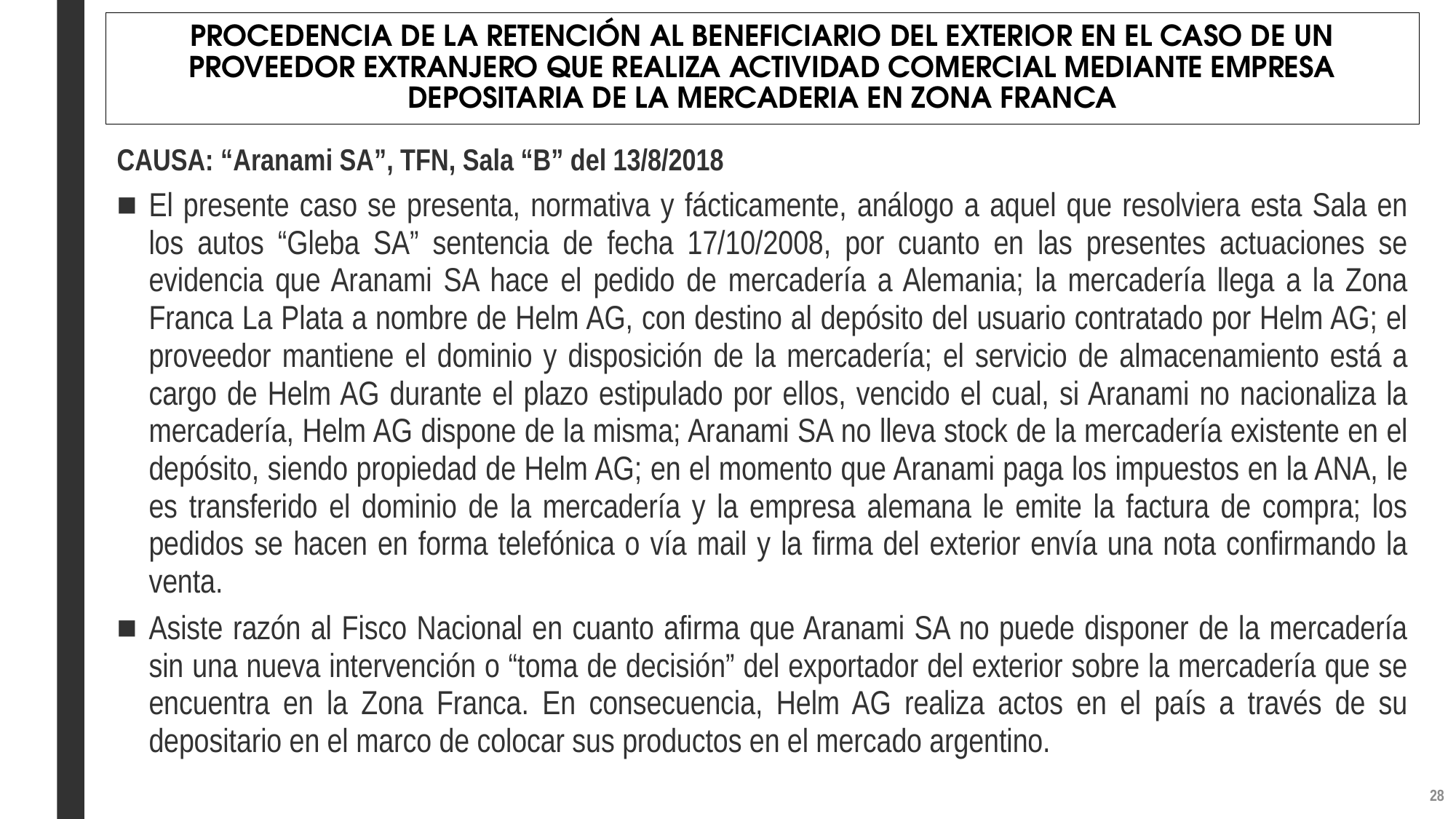

# PROCEDENCIA DE LA RETENCIÓN AL BENEFICIARIO DEL EXTERIOR EN EL CASO DE UN PROVEEDOR EXTRANJERO QUE REALIZA ACTIVIDAD COMERCIAL MEDIANTE EMPRESA DEPOSITARIA DE LA MERCADERIA EN ZONA FRANCA
CAUSA: “Aranami SA”, TFN, Sala “B” del 13/8/2018
El presente caso se presenta, normativa y fácticamente, análogo a aquel que resolviera esta Sala en los autos “Gleba SA” sentencia de fecha 17/10/2008, por cuanto en las presentes actuaciones se evidencia que Aranami SA hace el pedido de mercadería a Alemania; la mercadería llega a la Zona Franca La Plata a nombre de Helm AG, con destino al depósito del usuario contratado por Helm AG; el proveedor mantiene el dominio y disposición de la mercadería; el servicio de almacenamiento está a cargo de Helm AG durante el plazo estipulado por ellos, vencido el cual, si Aranami no nacionaliza la mercadería, Helm AG dispone de la misma; Aranami SA no lleva stock de la mercadería existente en el depósito, siendo propiedad de Helm AG; en el momento que Aranami paga los impuestos en la ANA, le es transferido el dominio de la mercadería y la empresa alemana le emite la factura de compra; los pedidos se hacen en forma telefónica o vía mail y la firma del exterior envía una nota confirmando la venta.
Asiste razón al Fisco Nacional en cuanto afirma que Aranami SA no puede disponer de la mercadería sin una nueva intervención o “toma de decisión” del exportador del exterior sobre la mercadería que se encuentra en la Zona Franca. En consecuencia, Helm AG realiza actos en el país a través de su depositario en el marco de colocar sus productos en el mercado argentino.
28